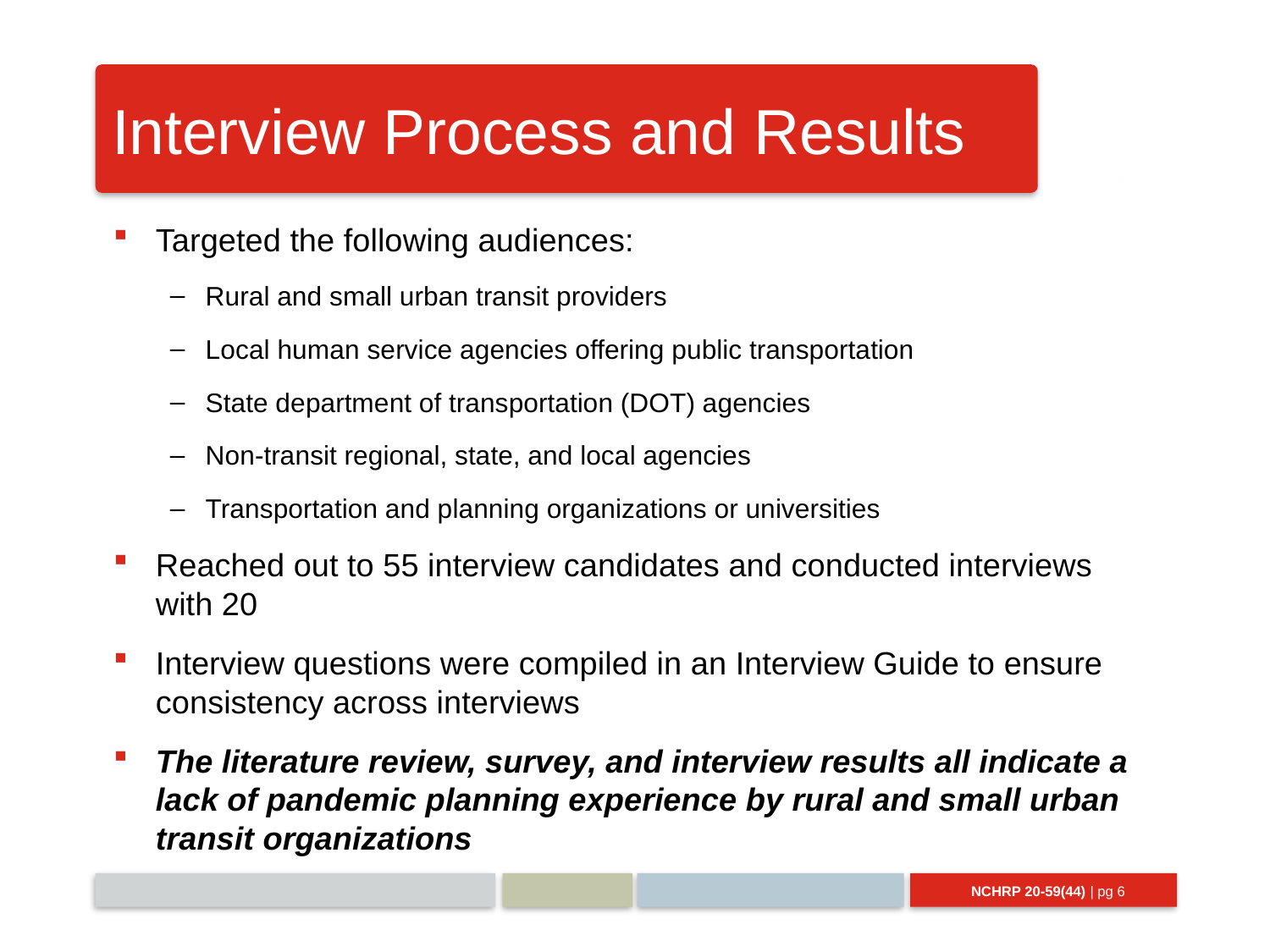

# Interview Process and Results
Targeted the following audiences:
Rural and small urban transit providers
Local human service agencies offering public transportation
State department of transportation (DOT) agencies
Non-transit regional, state, and local agencies
Transportation and planning organizations or universities
Reached out to 55 interview candidates and conducted interviews with 20
Interview questions were compiled in an Interview Guide to ensure consistency across interviews
The literature review, survey, and interview results all indicate a lack of pandemic planning experience by rural and small urban transit organizations